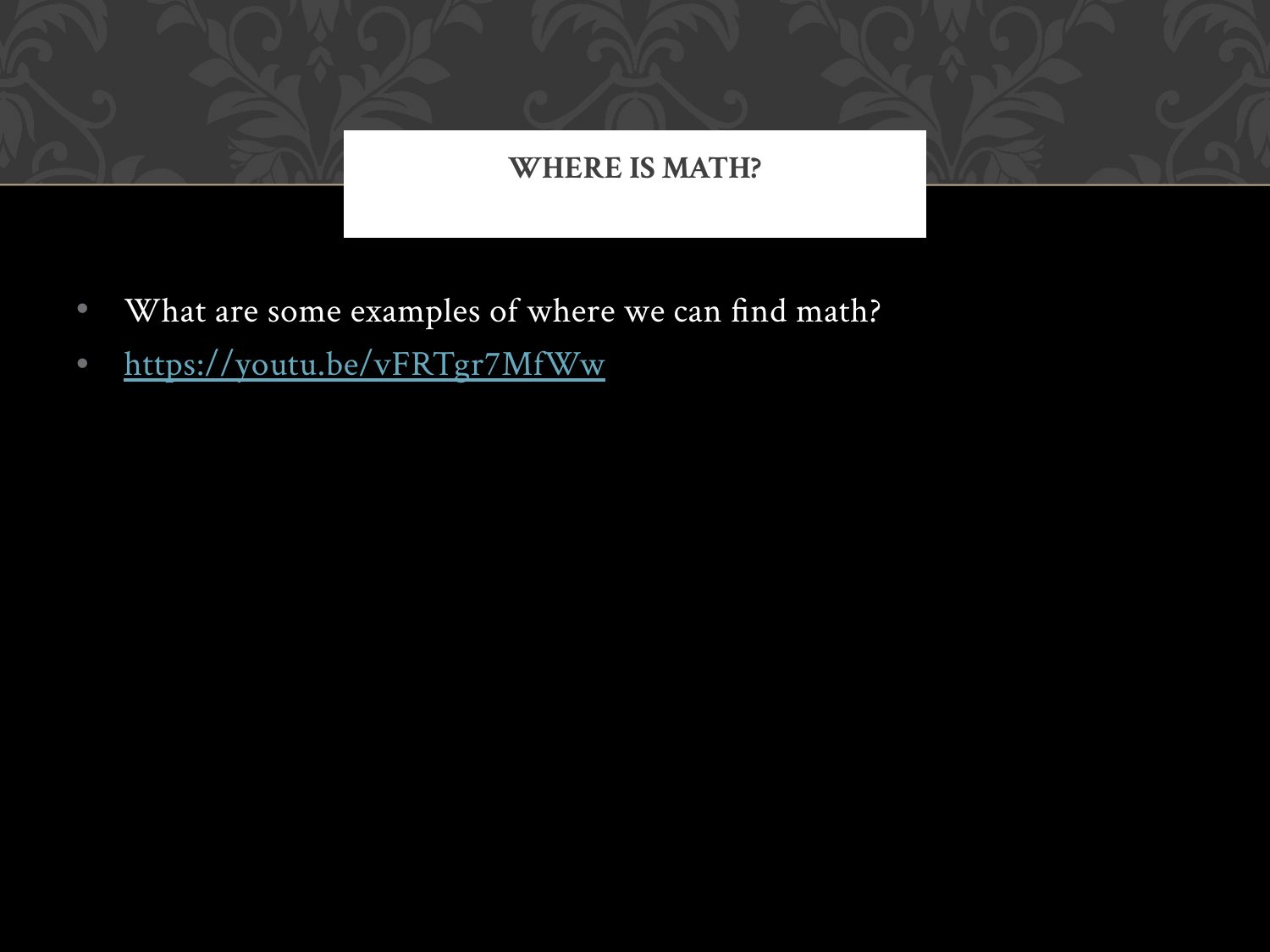

# Where is math?
What are some examples of where we can find math?
https://youtu.be/vFRTgr7MfWw